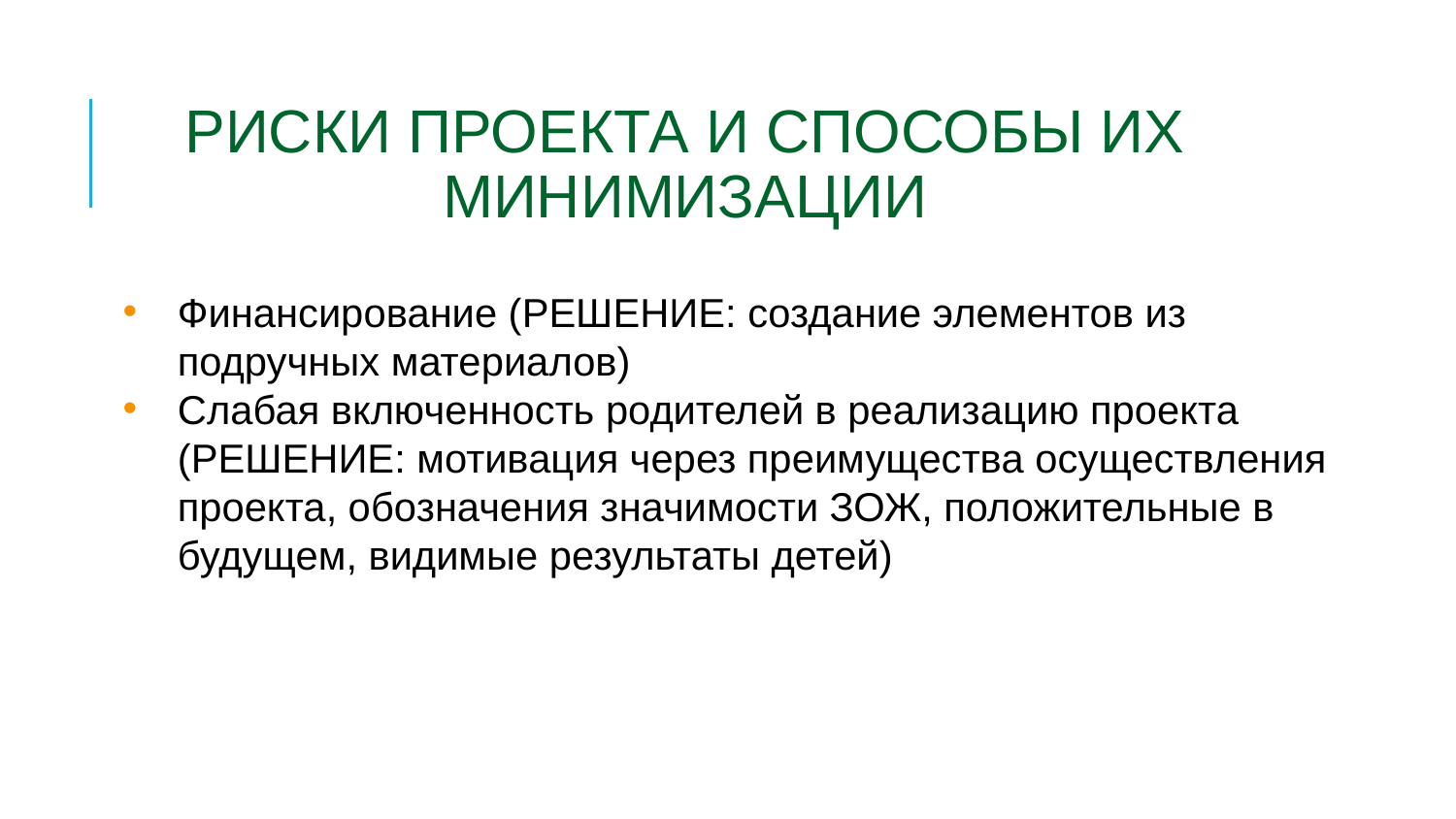

РИСКИ ПРОЕКТА И СПОСОБЫ ИХ МИНИМИЗАЦИИ
Финансирование (РЕШЕНИЕ: создание элементов из подручных материалов)
Слабая включенность родителей в реализацию проекта (РЕШЕНИЕ: мотивация через преимущества осуществления проекта, обозначения значимости ЗОЖ, положительные в будущем, видимые результаты детей)